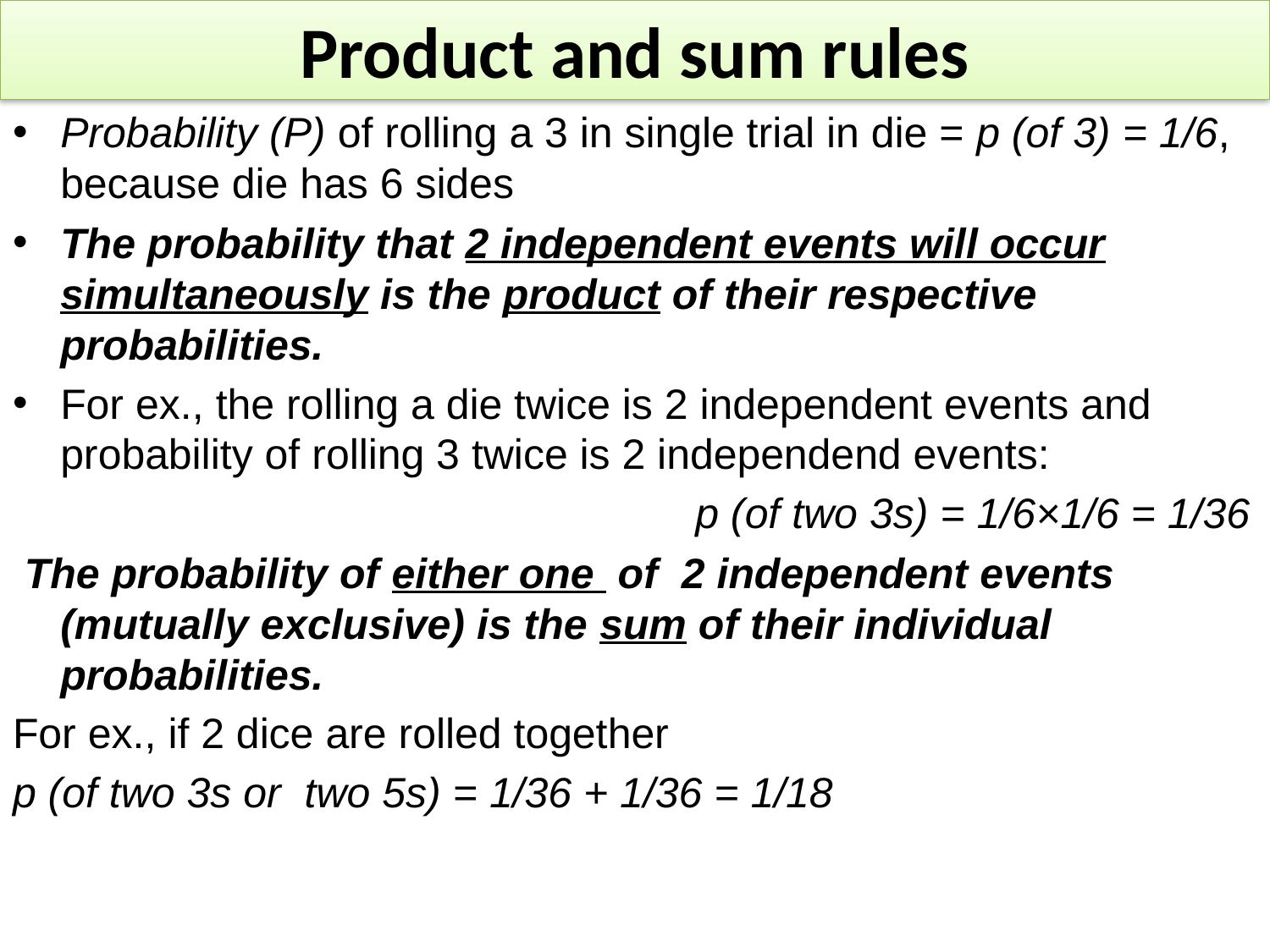

# Product and sum rules
Probability (P) of rolling a 3 in single trial in die = p (of 3) = 1/6, because die has 6 sides
The probability that 2 independent events will occur simultaneously is the product of their respective probabilities.
For ex., the rolling a die twice is 2 independent events and probability of rolling 3 twice is 2 independend events:
						p (of two 3s) = 1/6×1/6 = 1/36
 The probability of either one  of  2 independent events (mutually exclusive) is the sum of their individual probabilities.
For ex., if 2 dice are rolled together
p (of two 3s or  two 5s) = 1/36 + 1/36 = 1/18